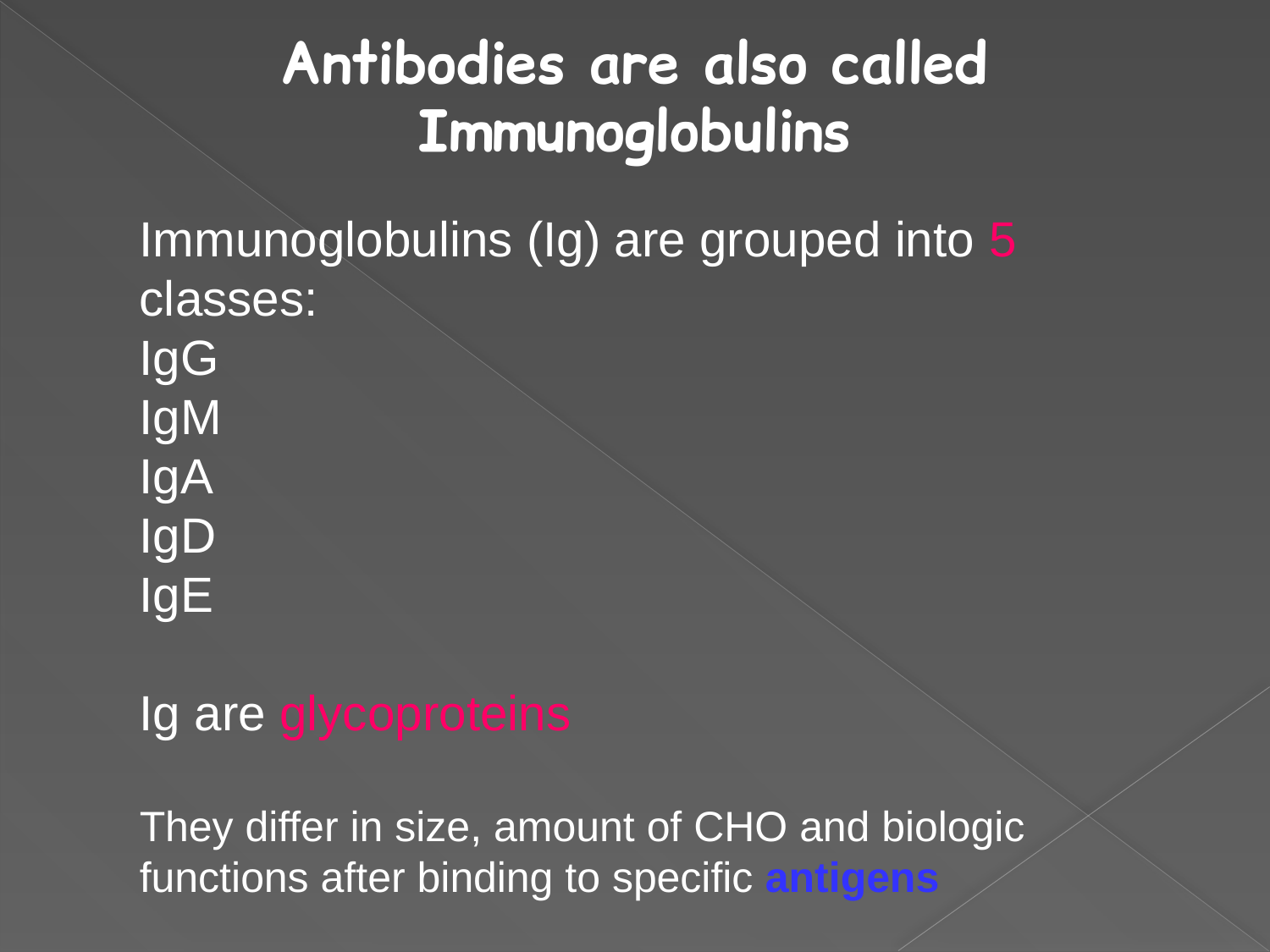

Antibodies are also called Immunoglobulins
Immunoglobulins (Ig) are grouped into 5 classes:
IgG
IgM
IgA
IgD
IgE

Ig are glycoproteins

They differ in size, amount of CHO and biologic functions after binding to specific antigens